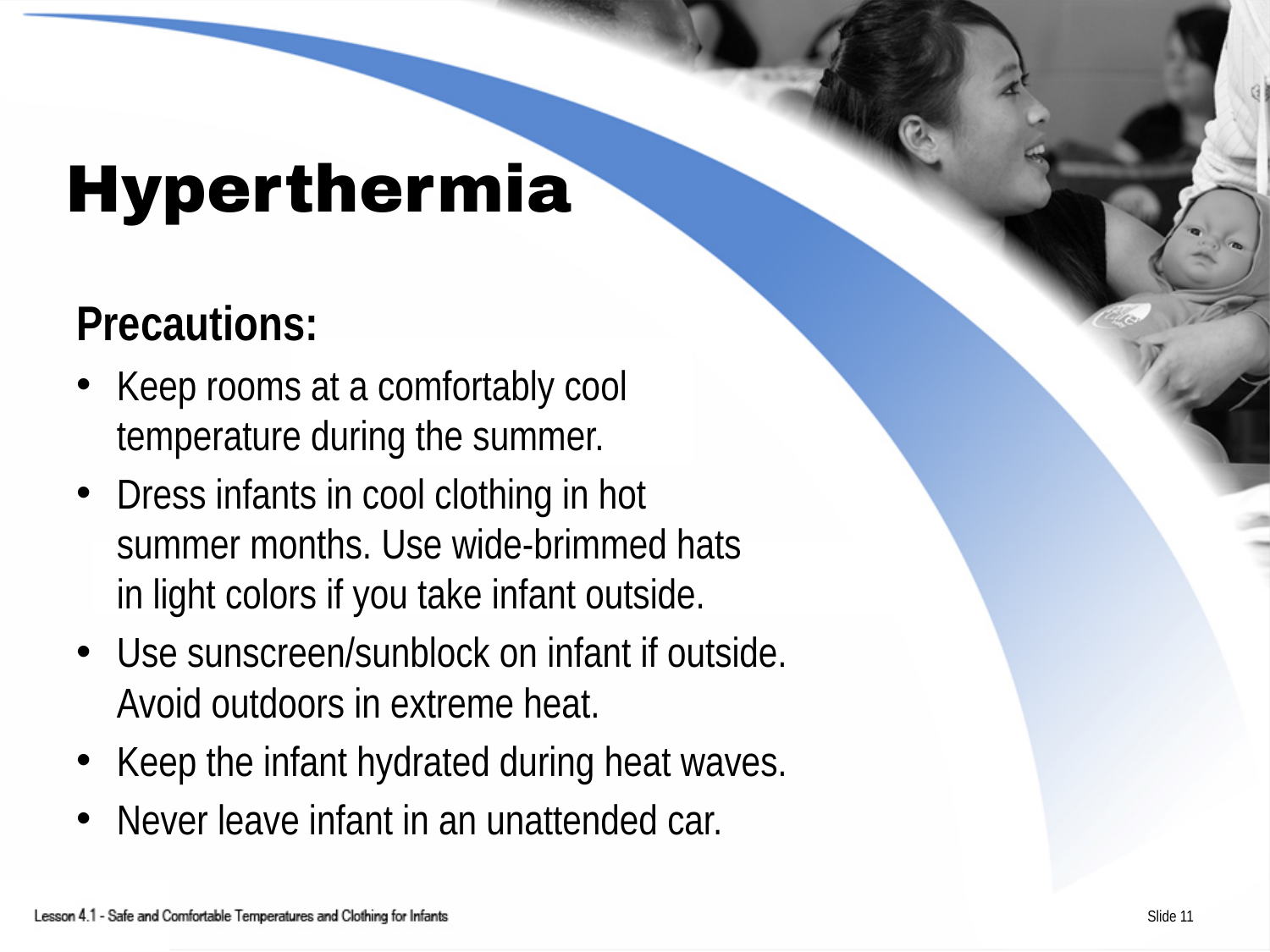

# Hyperthermia
Precautions:
Keep rooms at a comfortably cool
temperature during the summer.
Dress infants in cool clothing in hot
summer months. Use wide-brimmed hats
in light colors if you take infant outside.
Use sunscreen/sunblock on infant if outside.
Avoid outdoors in extreme heat.
Keep the infant hydrated during heat waves.
Never leave infant in an unattended car.
Slide 11